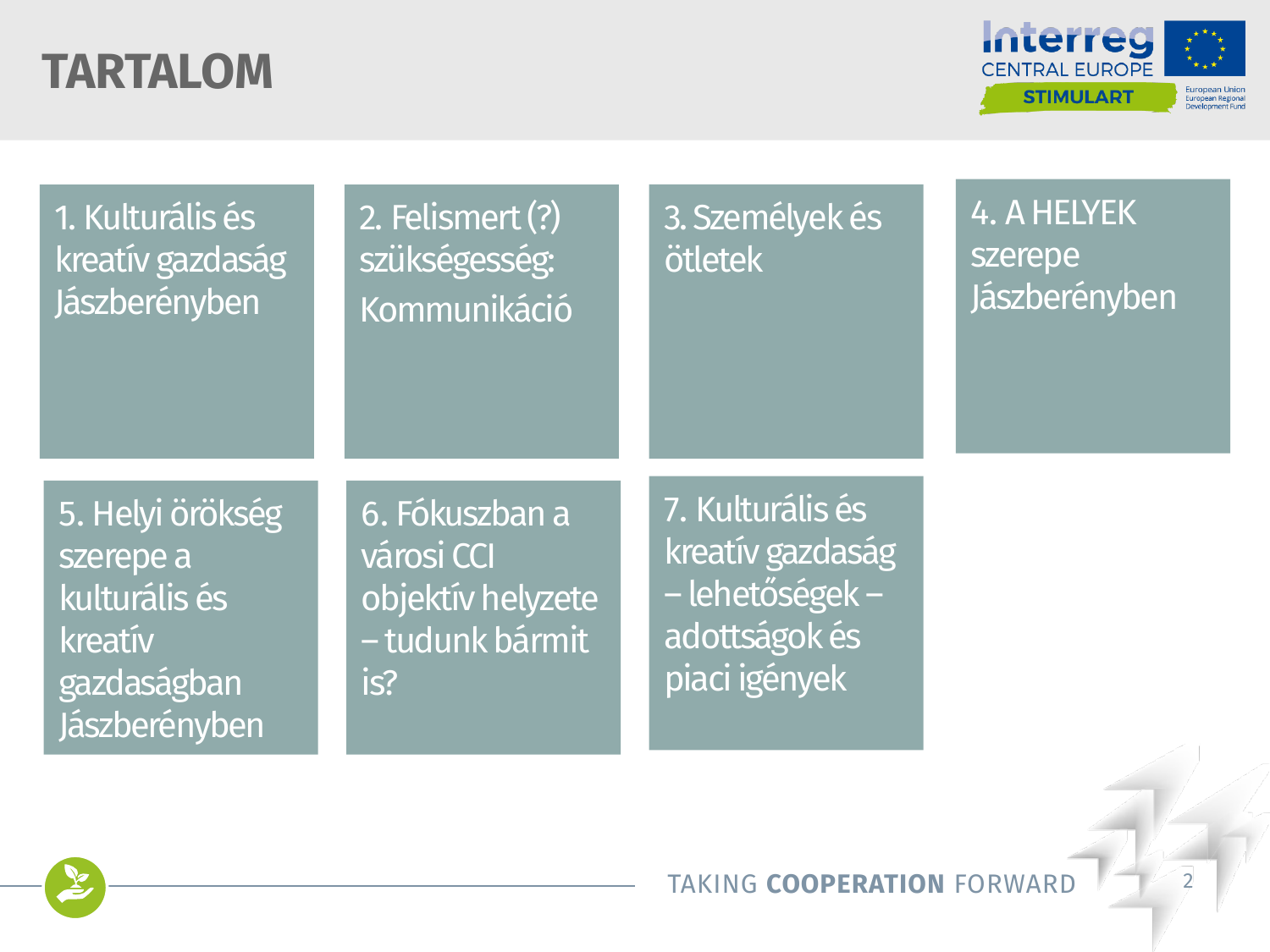

# Tartalom
4. A HELYEK szerepe Jászberényben
1. Kulturális és kreatív gazdaság Jászberényben
2. Felismert (?) szükségesség:
Kommunikáció
3. Személyek és ötletek
7. Kulturális és kreatív gazdaság – lehetőségek – adottságok és piaci igények
5. Helyi örökség szerepe a kulturális és kreatív gazdaságban Jászberényben
6. Fókuszban a városi CCI objektív helyzete – tudunk bármit is?